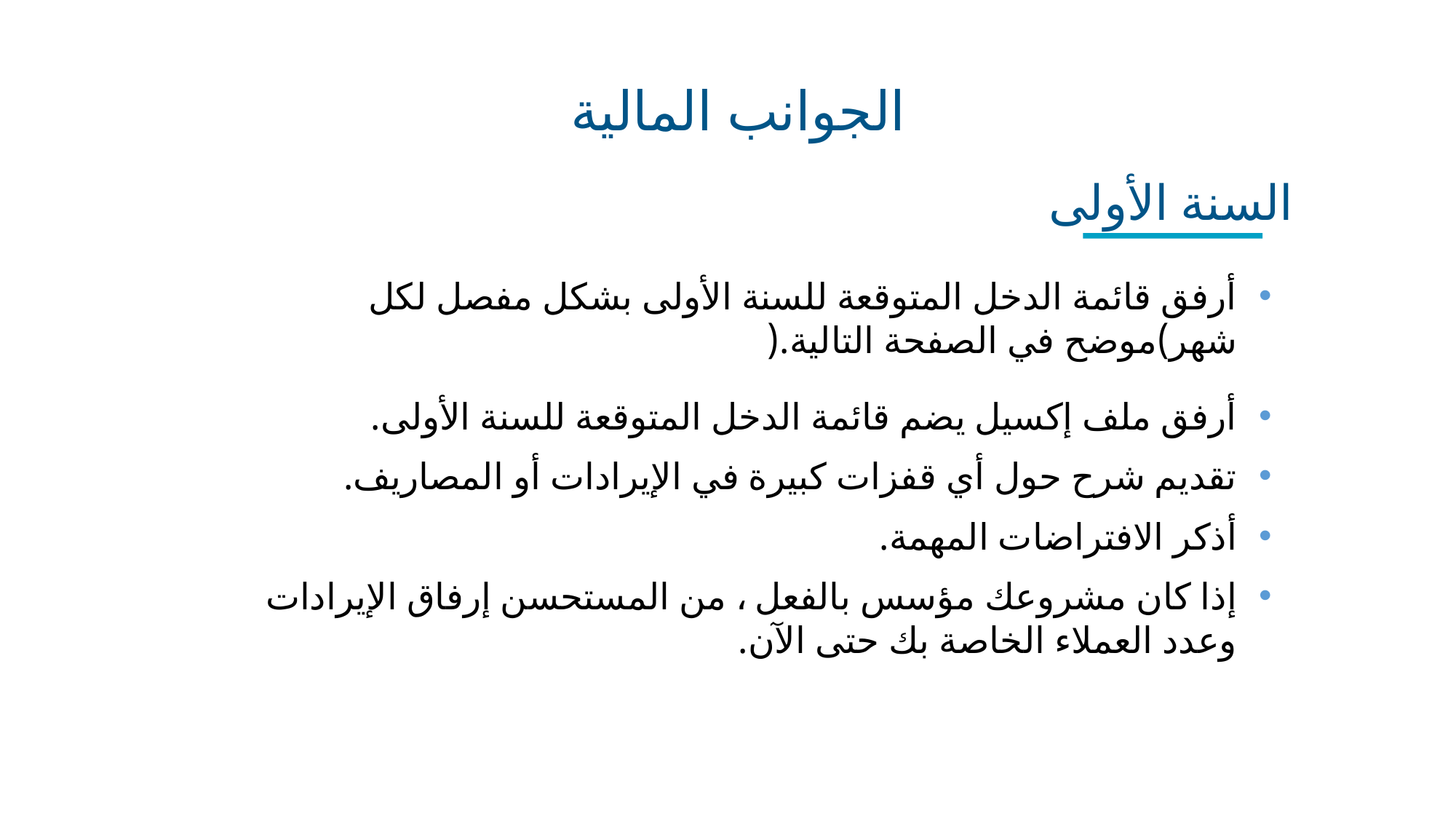

الجوانب المالية
السنة الأولى

أرفق قائمة الدخل المتوقعة للسنة الأولى بشكل مفصل لكل شهر)موضح في الصفحة التالية.(

أرفق ملف إكسيل يضم قائمة الدخل المتوقعة للسنة الأولى.
تقديم شرح حول أي قفزات كبيرة في الإيرادات أو المصاريف.
أذكر الافتراضات المهمة.
إذا كان مشروعك مؤسس بالفعل ، من المستحسن إرفاق الإيرادات وعدد العملاء الخاصة بك حتى الآن.